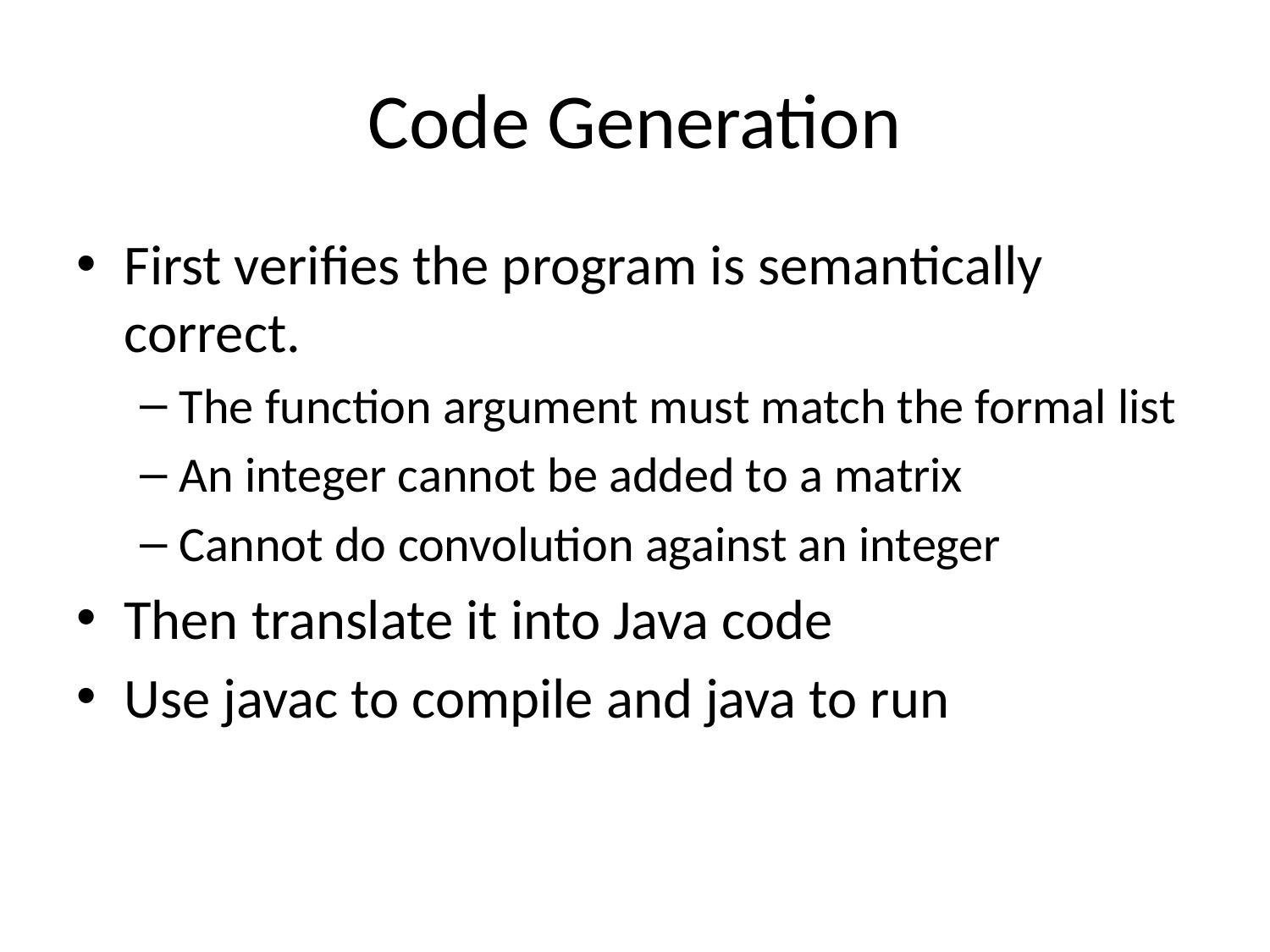

# Code Generation
First verifies the program is semantically correct.
The function argument must match the formal list
An integer cannot be added to a matrix
Cannot do convolution against an integer
Then translate it into Java code
Use javac to compile and java to run